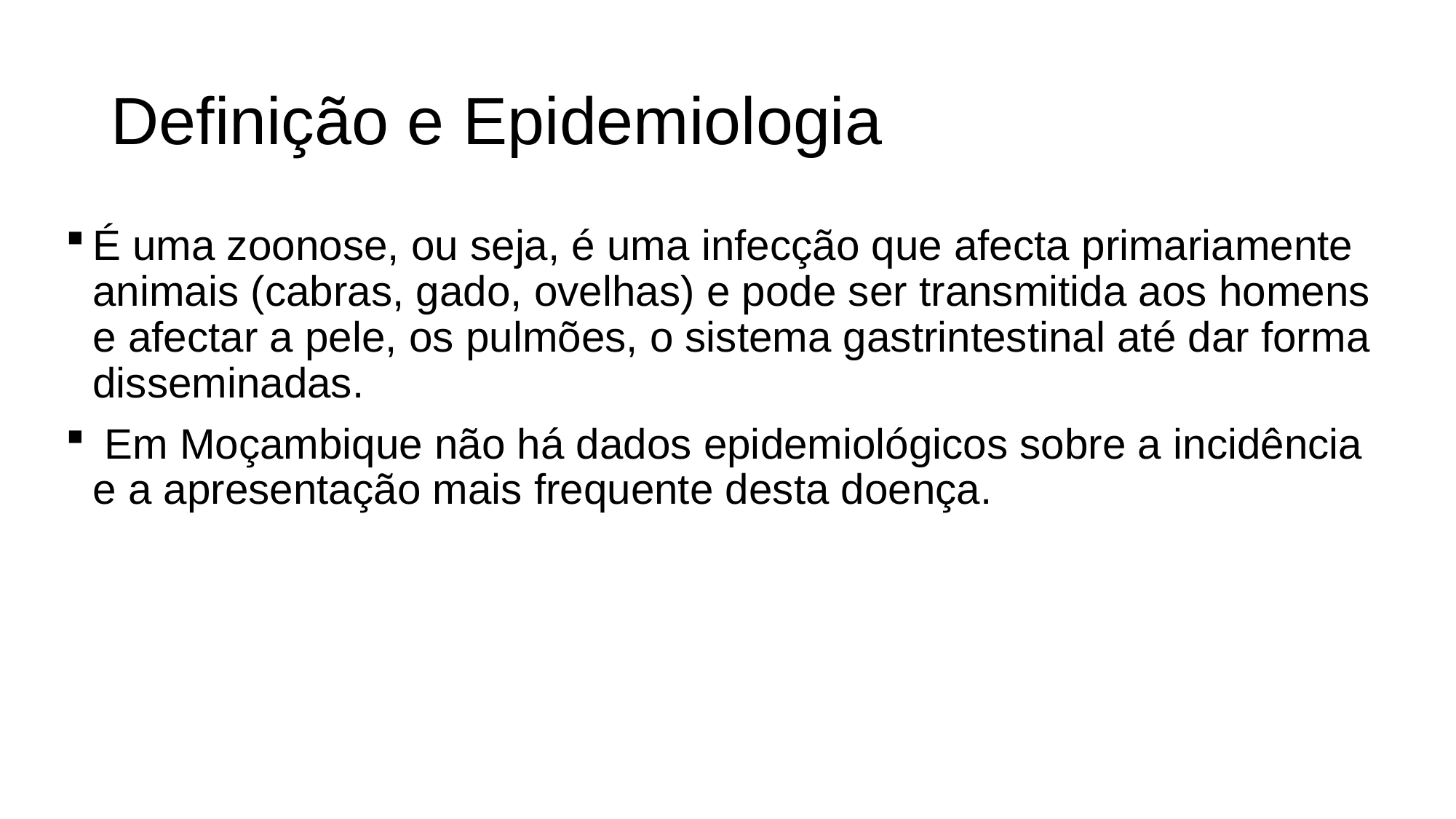

# Definição e Epidemiologia
É uma zoonose, ou seja, é uma infecção que afecta primariamente animais (cabras, gado, ovelhas) e pode ser transmitida aos homens e afectar a pele, os pulmões, o sistema gastrintestinal até dar forma disseminadas.
 Em Moçambique não há dados epidemiológicos sobre a incidência e a apresentação mais frequente desta doença.